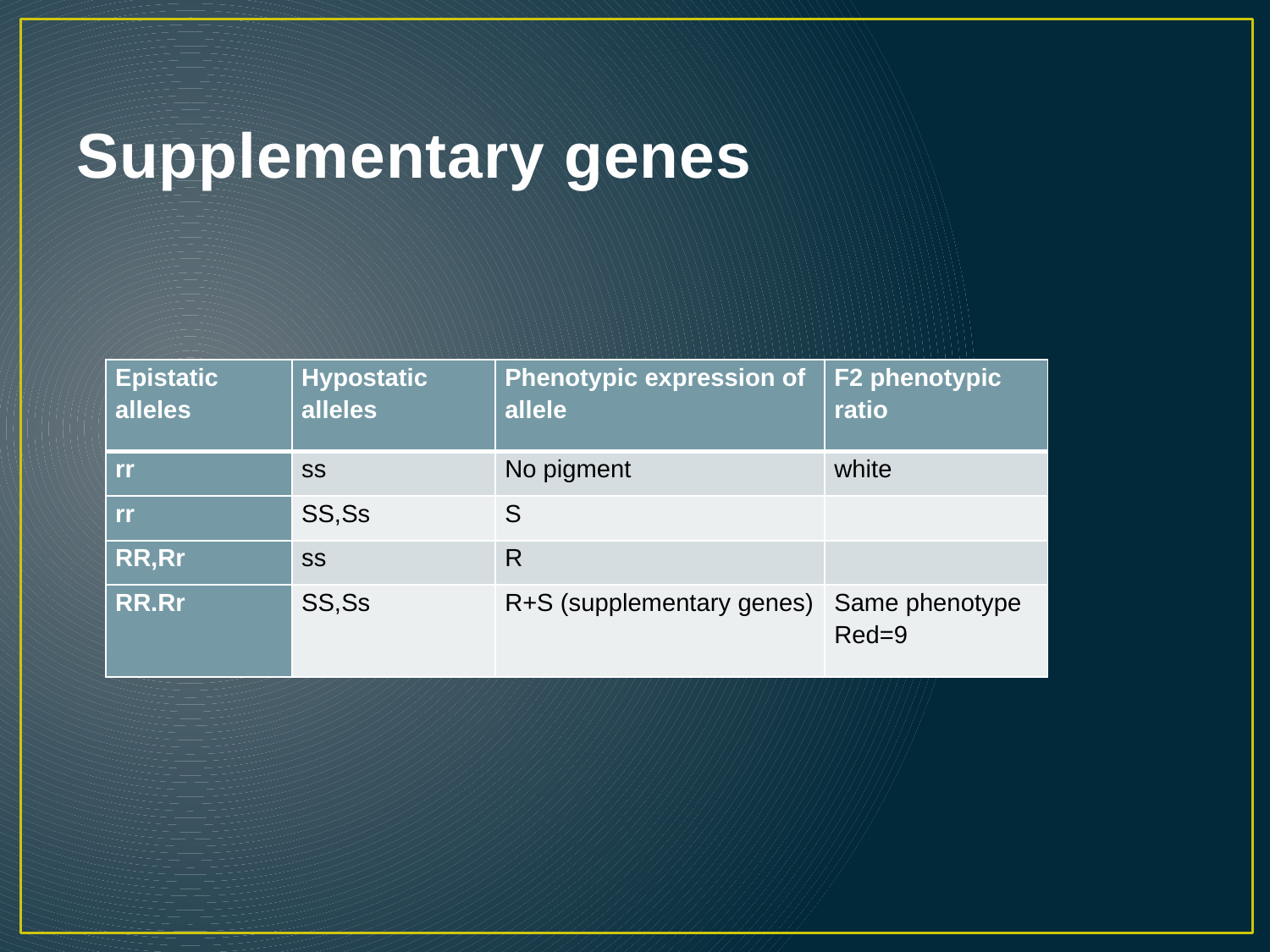

# Supplementary genes
| Epistatic alleles | Hypostatic alleles | Phenotypic expression of allele | F2 phenotypic ratio |
| --- | --- | --- | --- |
| rr | ss | No pigment | white |
| rr | SS,Ss | S |  |
| RR,Rr | ss | R |  |
| RR.Rr | SS,Ss | R+S (supplementary genes) | Same phenotype Red=9 |